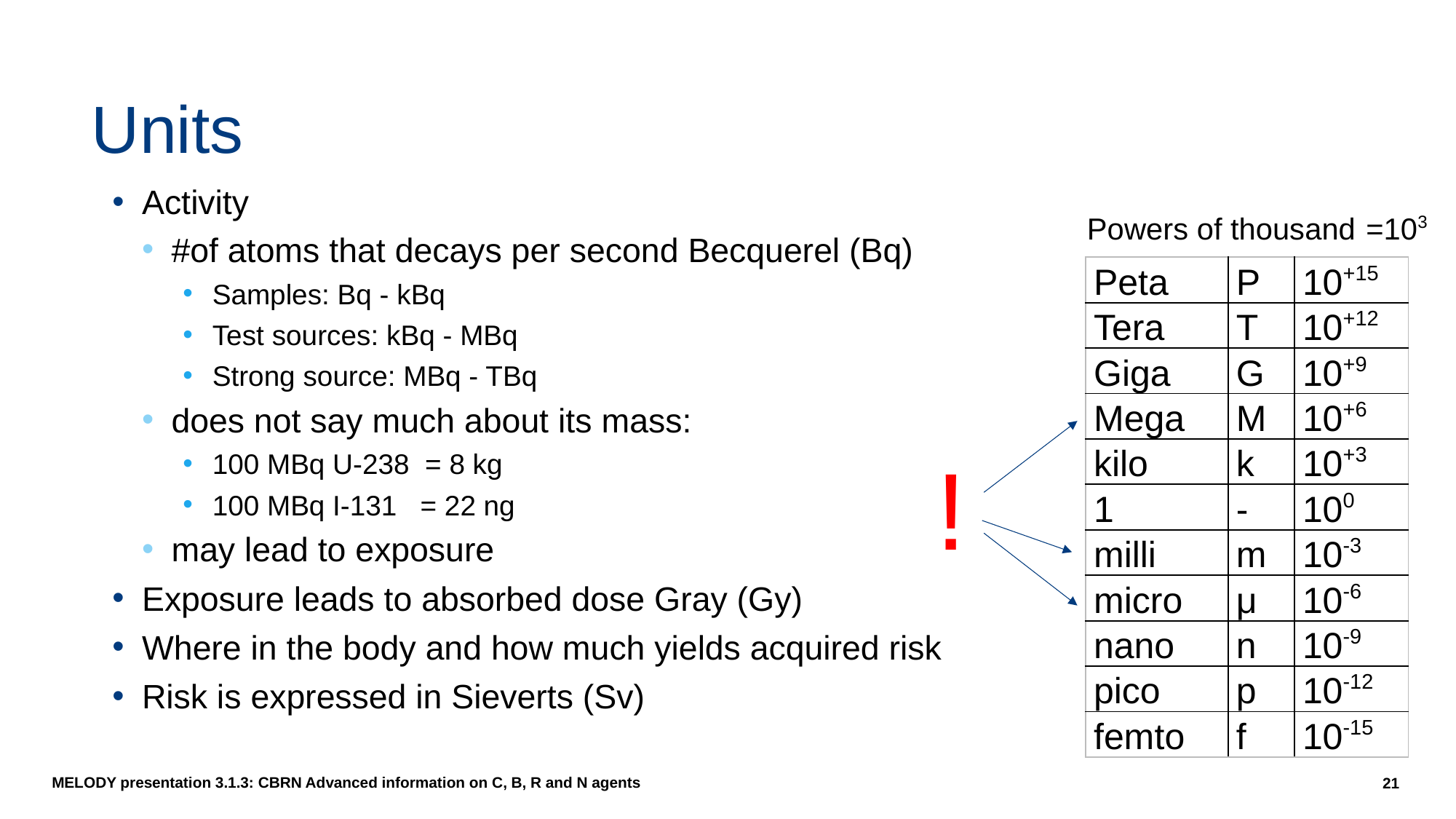

# Units
Activity
#of atoms that decays per second Becquerel (Bq)
Samples: Bq - kBq
Test sources: kBq - MBq
Strong source: MBq - TBq
does not say much about its mass:
100 MBq U-238  = 8 kg
100 MBq I-131   = 22 ng
may lead to exposure
Exposure leads to absorbed dose Gray (Gy)
Where in the body and how much yields acquired risk
Risk is expressed in Sieverts (Sv)

Powers of thousand =103
| Peta | P | 10+15 |
| --- | --- | --- |
| Tera | T | 10+12 |
| Giga | G | 10+9 |
| Mega | M | 10+6 |
| kilo | k | 10+3 |
| 1 | - | 100 |
| milli | m | 10-3 |
| micro | μ | 10-6 |
| nano | n | 10-9 |
| pico | p | 10-12 |
| femto | f | 10-15 |
!
MELODY presentation 3.1.3: CBRN Advanced information on C, B, R and N agents
21